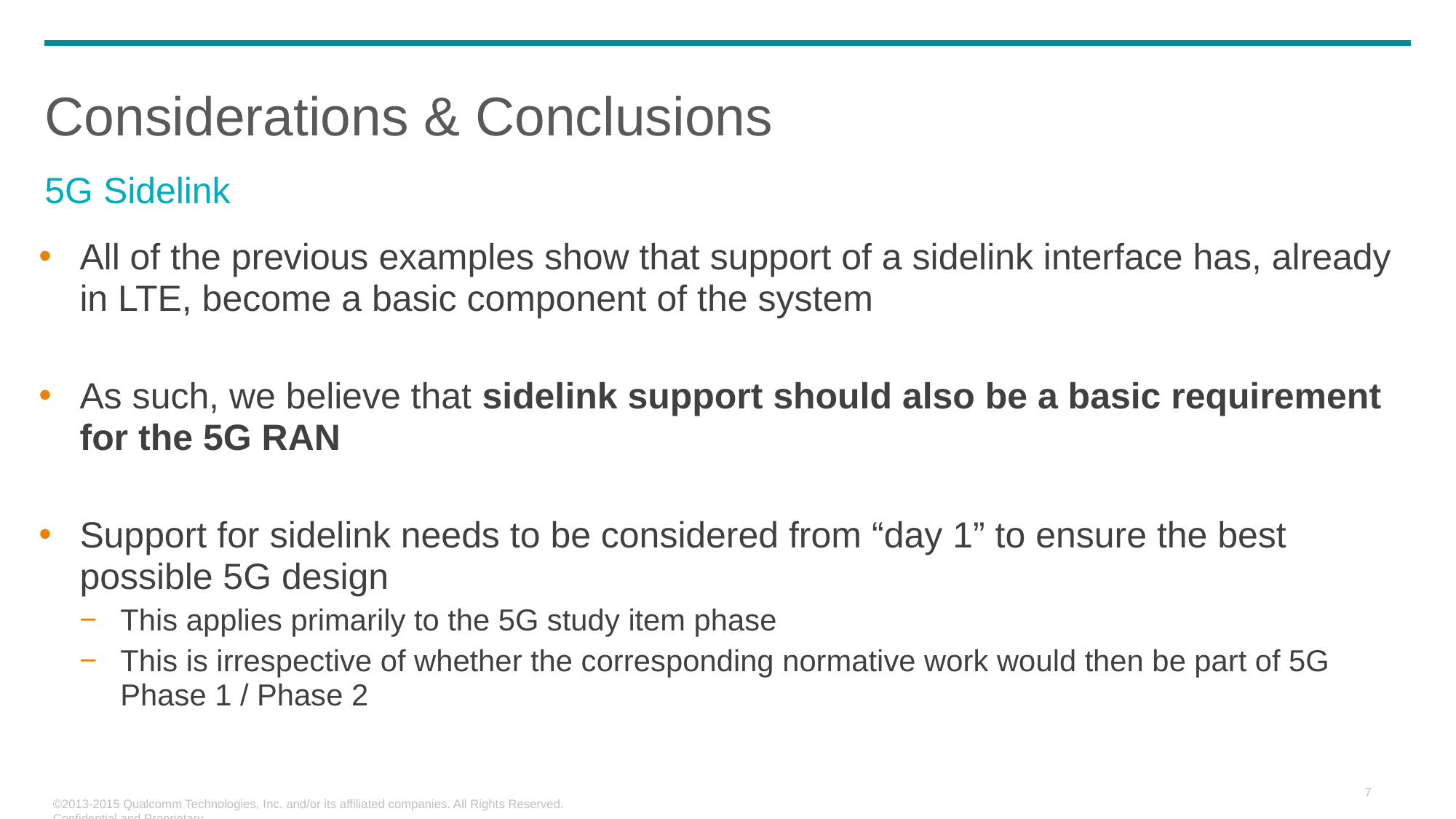

# Considerations & Conclusions
5G Sidelink
All of the previous examples show that support of a sidelink interface has, already in LTE, become a basic component of the system

As such, we believe that sidelink support should also be a basic requirement for the 5G RAN

Support for sidelink needs to be considered from “day 1” to ensure the best possible 5G design
This applies primarily to the 5G study item phase
This is irrespective of whether the corresponding normative work would then be part of 5G Phase 1 / Phase 2